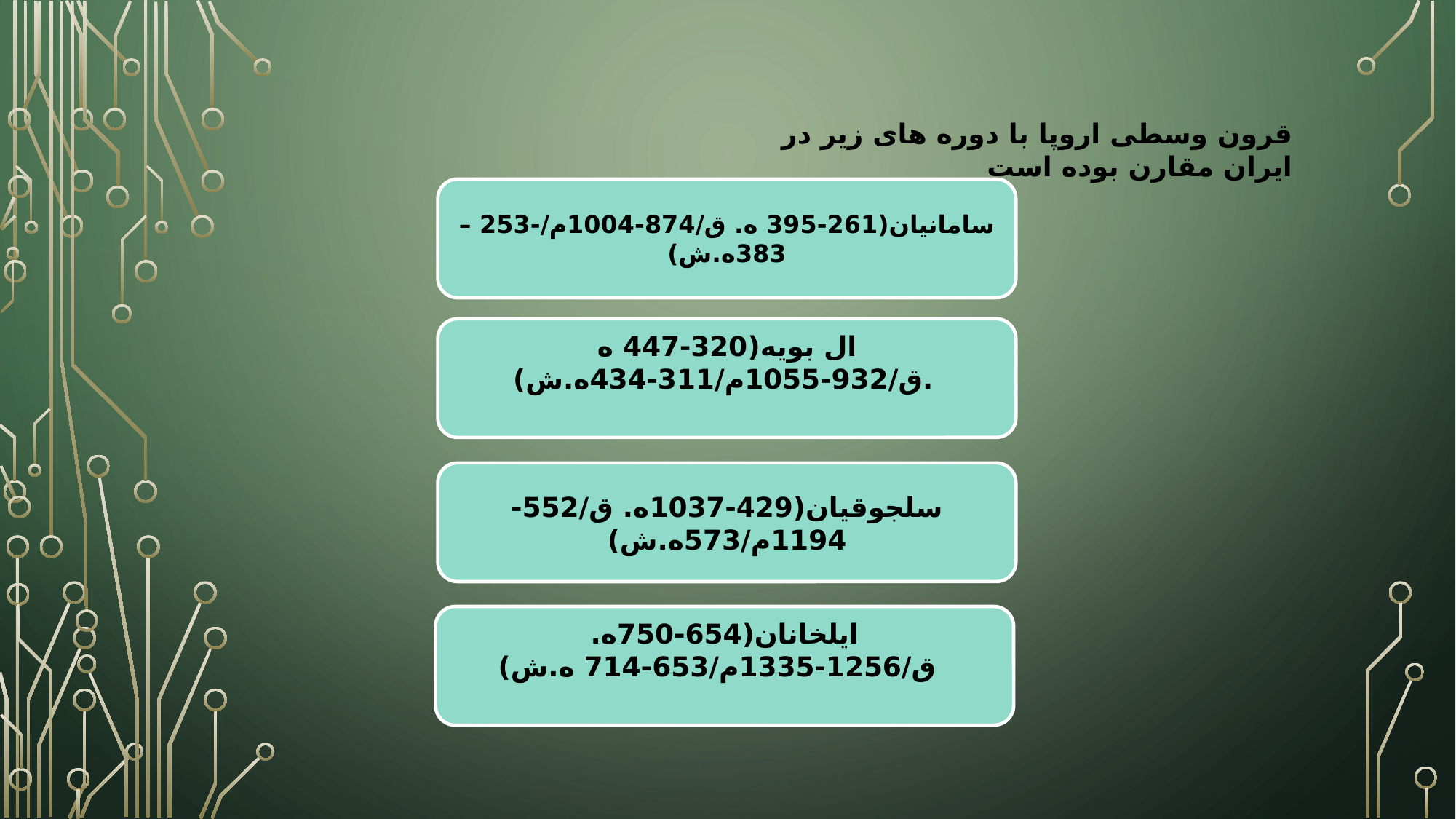

قرون وسطی اروپا با دوره های زیر در ایران مقارن بوده است
#
سامانیان(261-395 ه. ق/874-1004م/-253 – 383ه.ش)

ال بویه(320-447 ه .ق/932-1055م/311-434ه.ش)

سلجوقیان(429-1037ه. ق/552-1194م/573ه.ش)
ایلخانان(654-750ه. ق/1256-1335م/653-714 ه.ش)